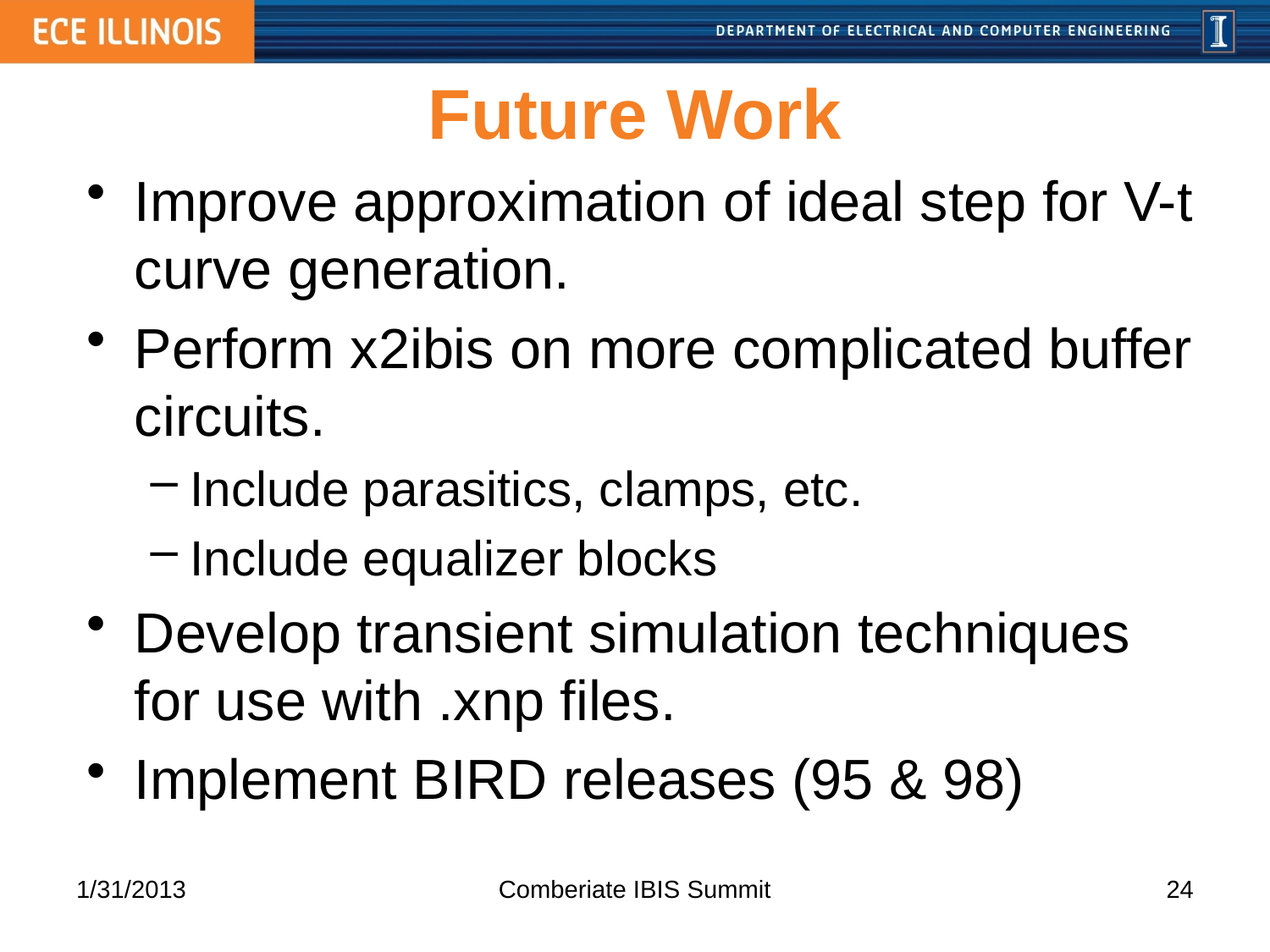

# Future Work
Improve approximation of ideal step for V-t curve generation.
Perform x2ibis on more complicated buffer circuits.
Include parasitics, clamps, etc.
Include equalizer blocks
Develop transient simulation techniques for use with .xnp files.
Implement BIRD releases (95 & 98)

1/31/2013
Comberiate IBIS Summit
24